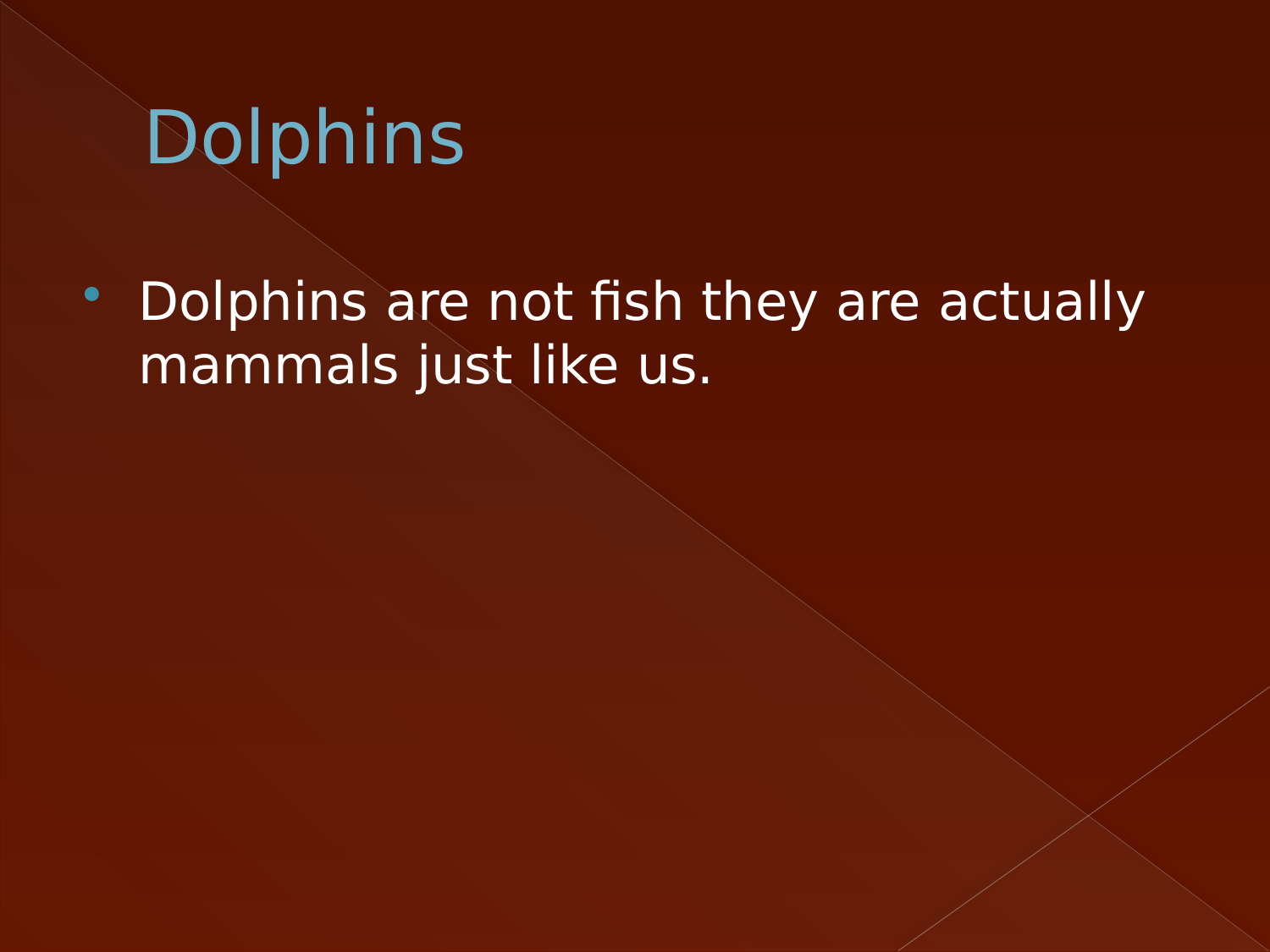

# Dolphins
Dolphins are not fish they are actually mammals just like us.